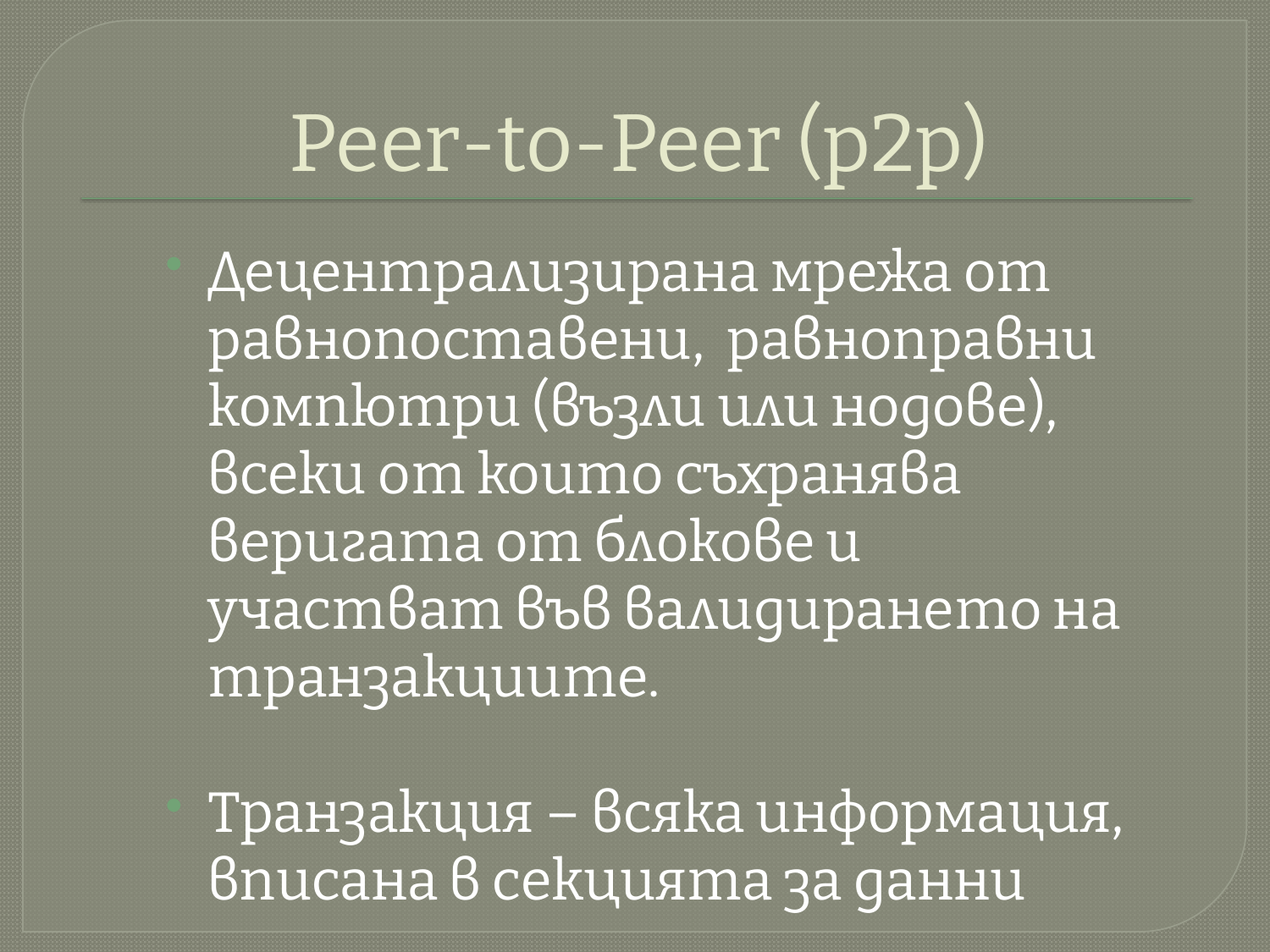

# Peer-to-Peer (p2p)
Децентрализирана мрежа от равнопоставени,  равноправни компютри (възли или нодове), всеки от които съхранява  веригата от блокове и участват във валидирането на транзакциите.

Транзакция – всяка информация, вписана в секцията за данни